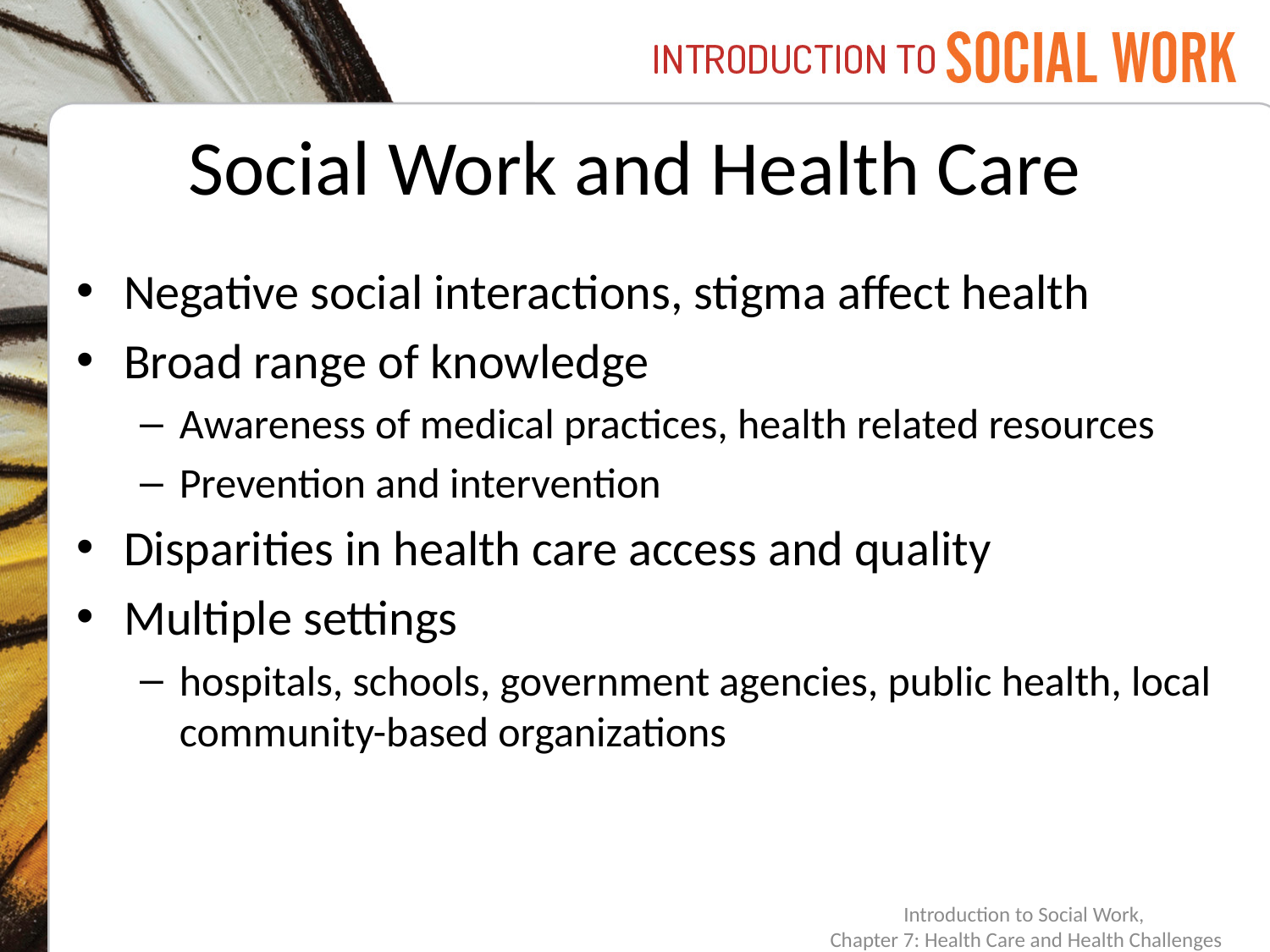

# Social Work and Health Care
Negative social interactions, stigma affect health
Broad range of knowledge
Awareness of medical practices, health related resources
Prevention and intervention
Disparities in health care access and quality
Multiple settings
hospitals, schools, government agencies, public health, local community-based organizations

Introduction to Social Work,
Chapter 7: Health Care and Health Challenges